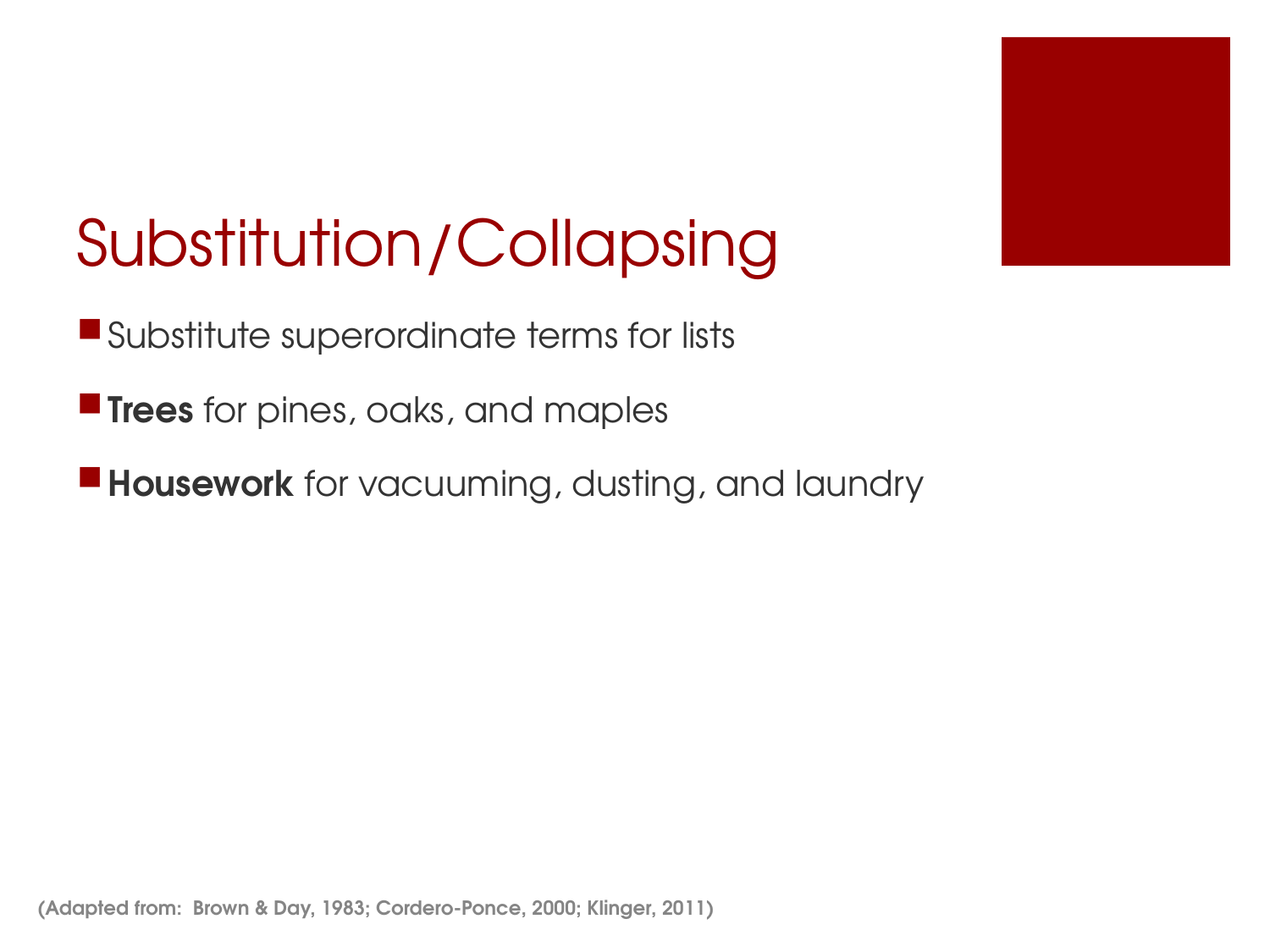

# Substitution/Collapsing
Substitute superordinate terms for lists
Trees for pines, oaks, and maples
Housework for vacuuming, dusting, and laundry
(Adapted from:  Brown & Day, 1983; Cordero-Ponce, 2000; Klinger, 2011)